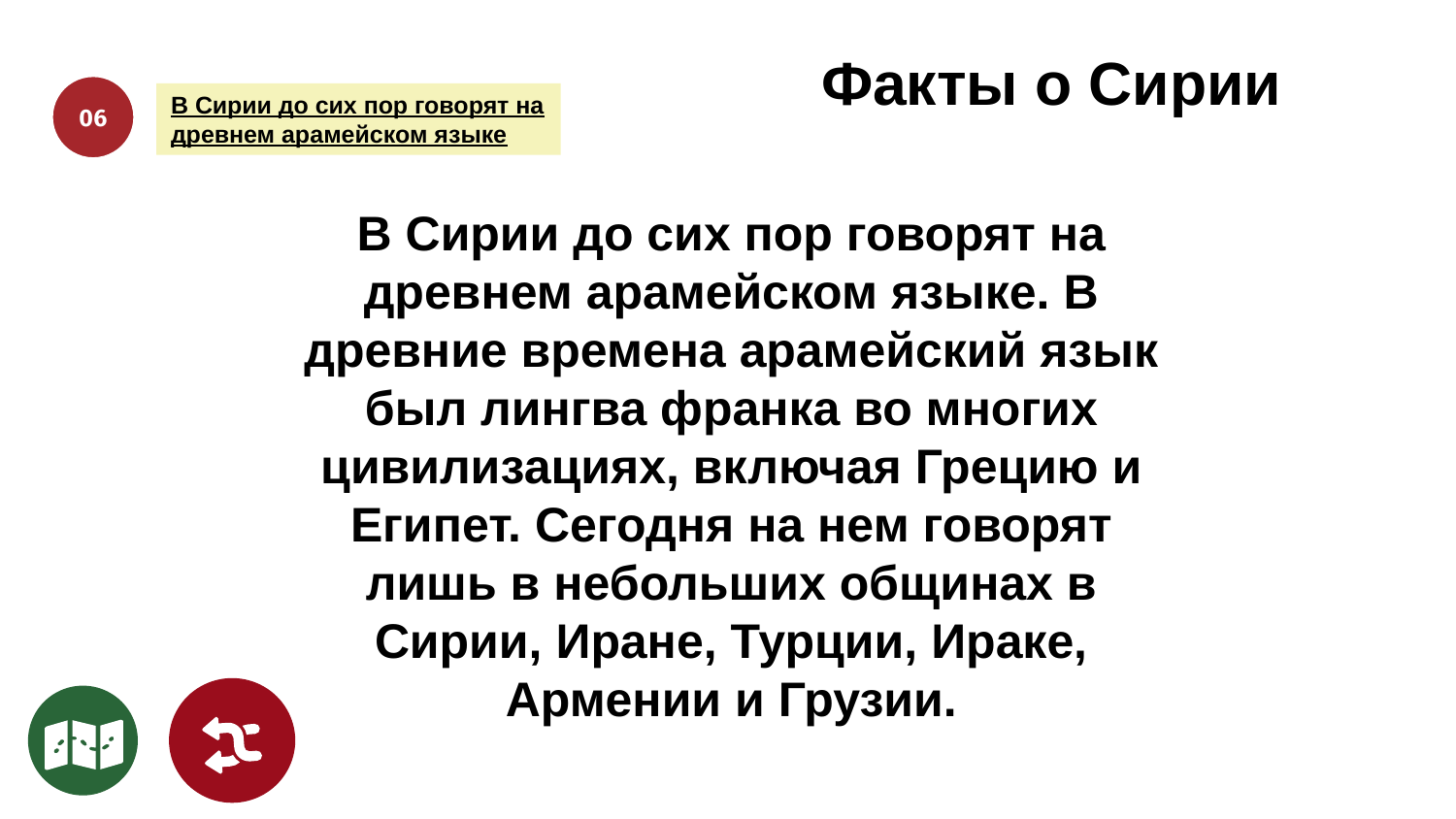

# Факты о Сирии

В Сирии до сих пор говорят на древнем арамейском языке
06

В Сирии до сих пор говорят на древнем арамейском языке. В древние времена арамейский язык был лингва франка во многих цивилизациях, включая Грецию и Египет. Сегодня на нем говорят лишь в небольших общинах в Сирии, Иране, Турции, Ираке, Армении и Грузии.